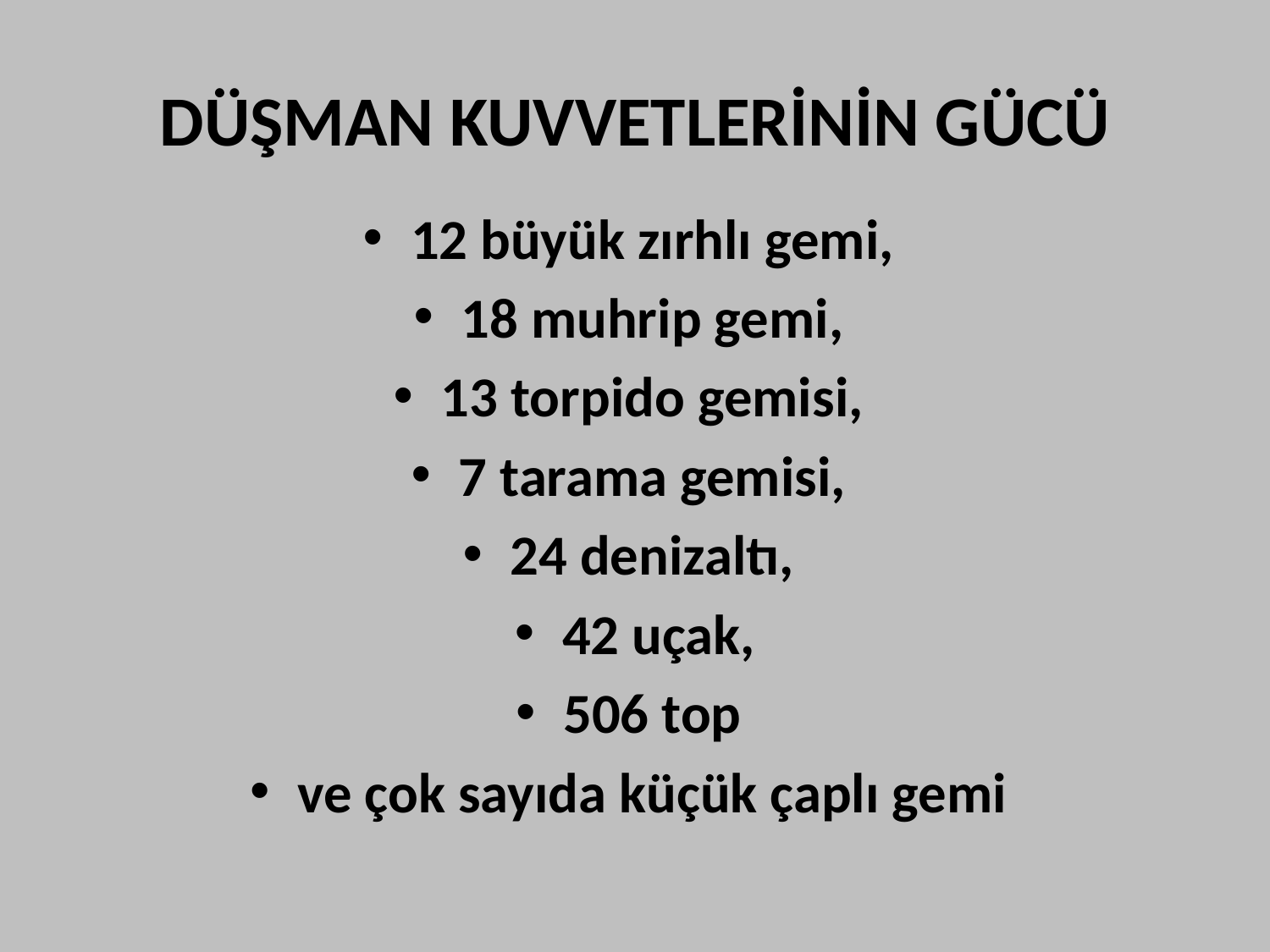

# DÜŞMAN KUVVETLERİNİN GÜCÜ
12 büyük zırhlı gemi,
18 muhrip gemi,
13 torpido gemisi,
7 tarama gemisi,
24 denizaltı,
42 uçak,
506 top
ve çok sayıda küçük çaplı gemi